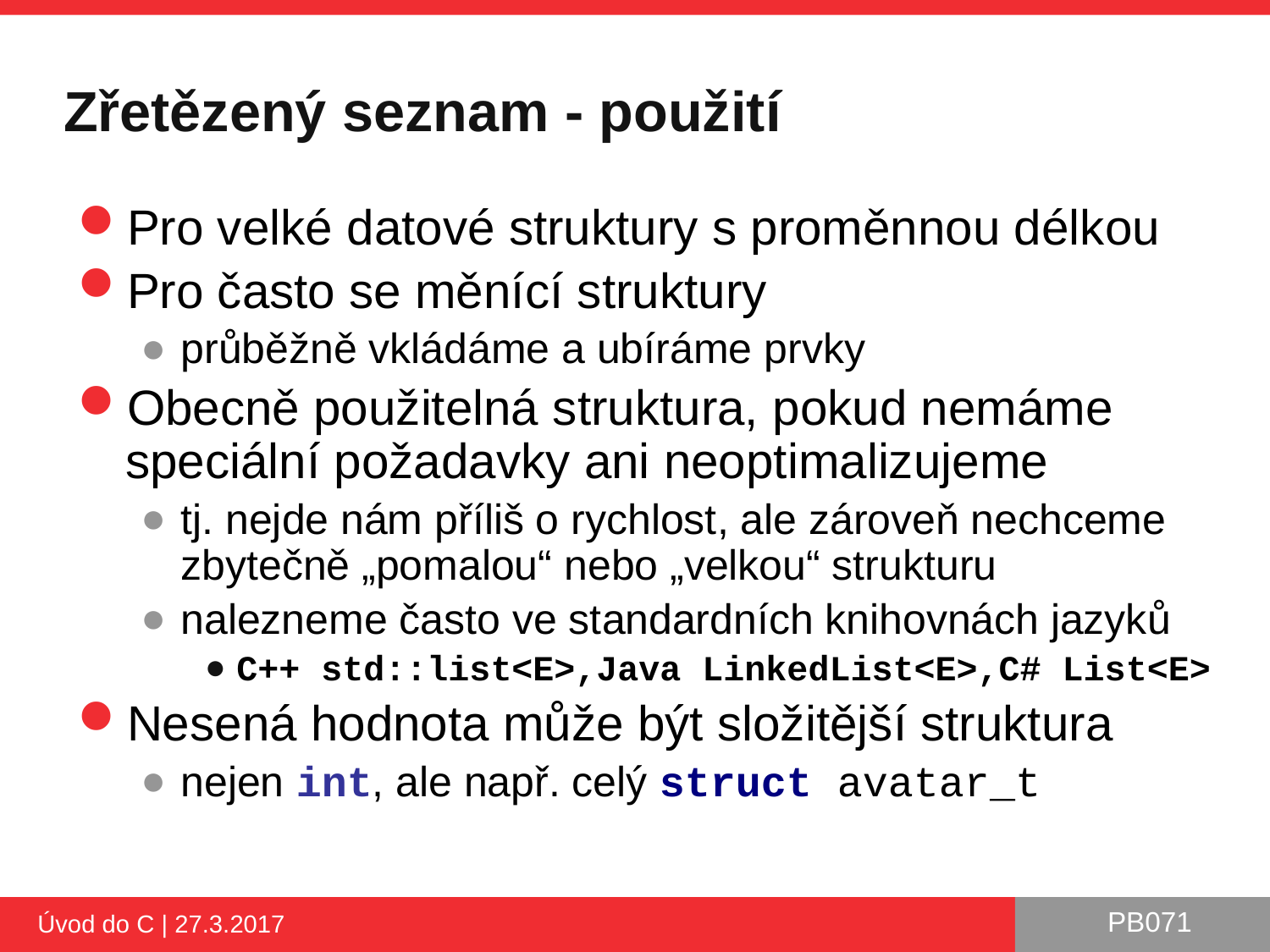

# Zřetězený seznam - použití
Pro velké datové struktury s proměnnou délkou
Pro často se měnící struktury
průběžně vkládáme a ubíráme prvky
Obecně použitelná struktura, pokud nemáme speciální požadavky ani neoptimalizujeme
tj. nejde nám příliš o rychlost, ale zároveň nechceme zbytečně „pomalou“ nebo „velkou“ strukturu
nalezneme často ve standardních knihovnách jazyků
C++ std::list<E>,Java LinkedList<E>,C# List<E>
Nesená hodnota může být složitější struktura
nejen int, ale např. celý struct avatar_t
Úvod do C | 27.3.2017